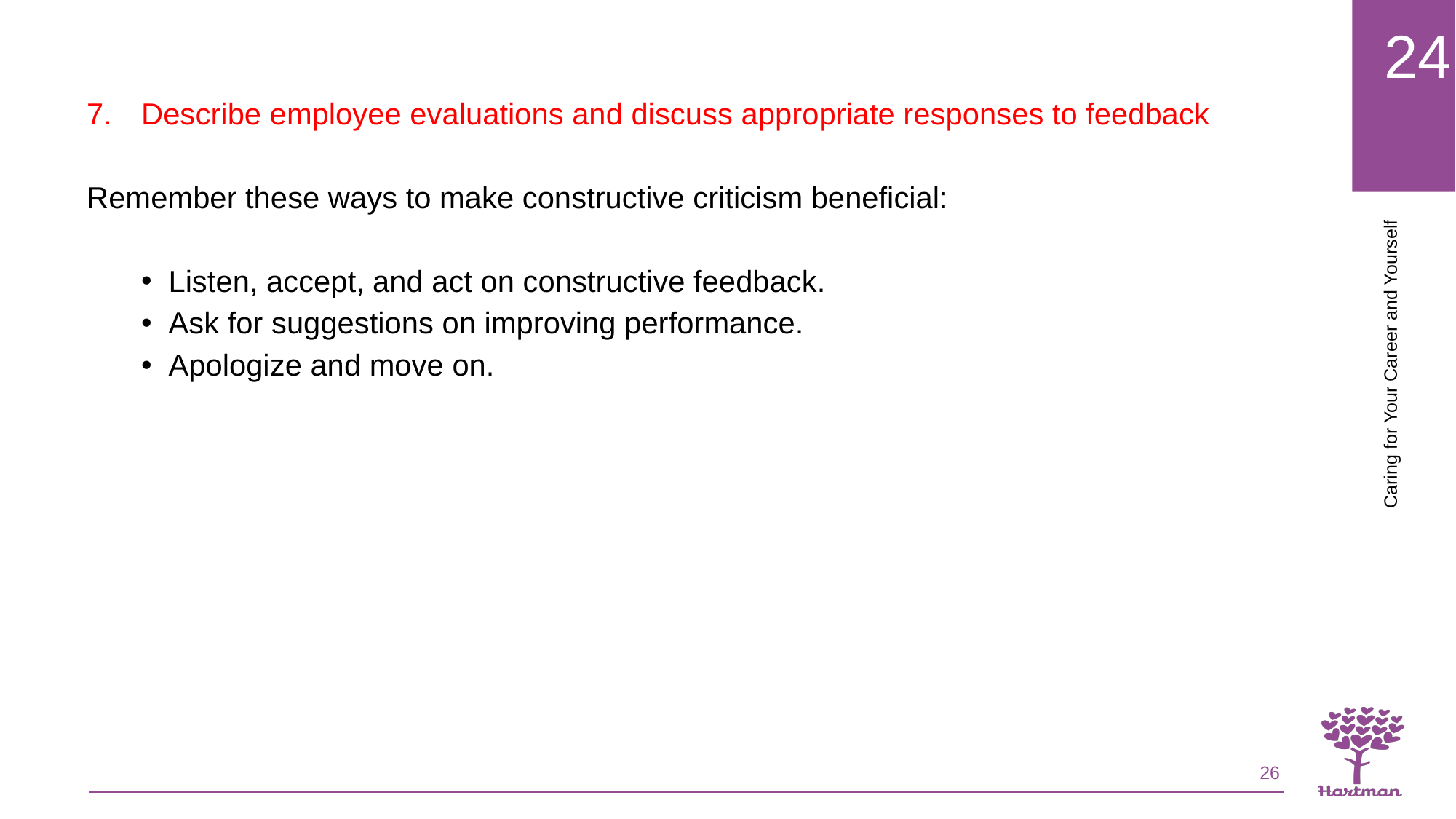

Describe employee evaluations and discuss appropriate responses to feedback

Remember these ways to make constructive criticism beneficial:

Listen, accept, and act on constructive feedback.
Ask for suggestions on improving performance.
Apologize and move on.

26